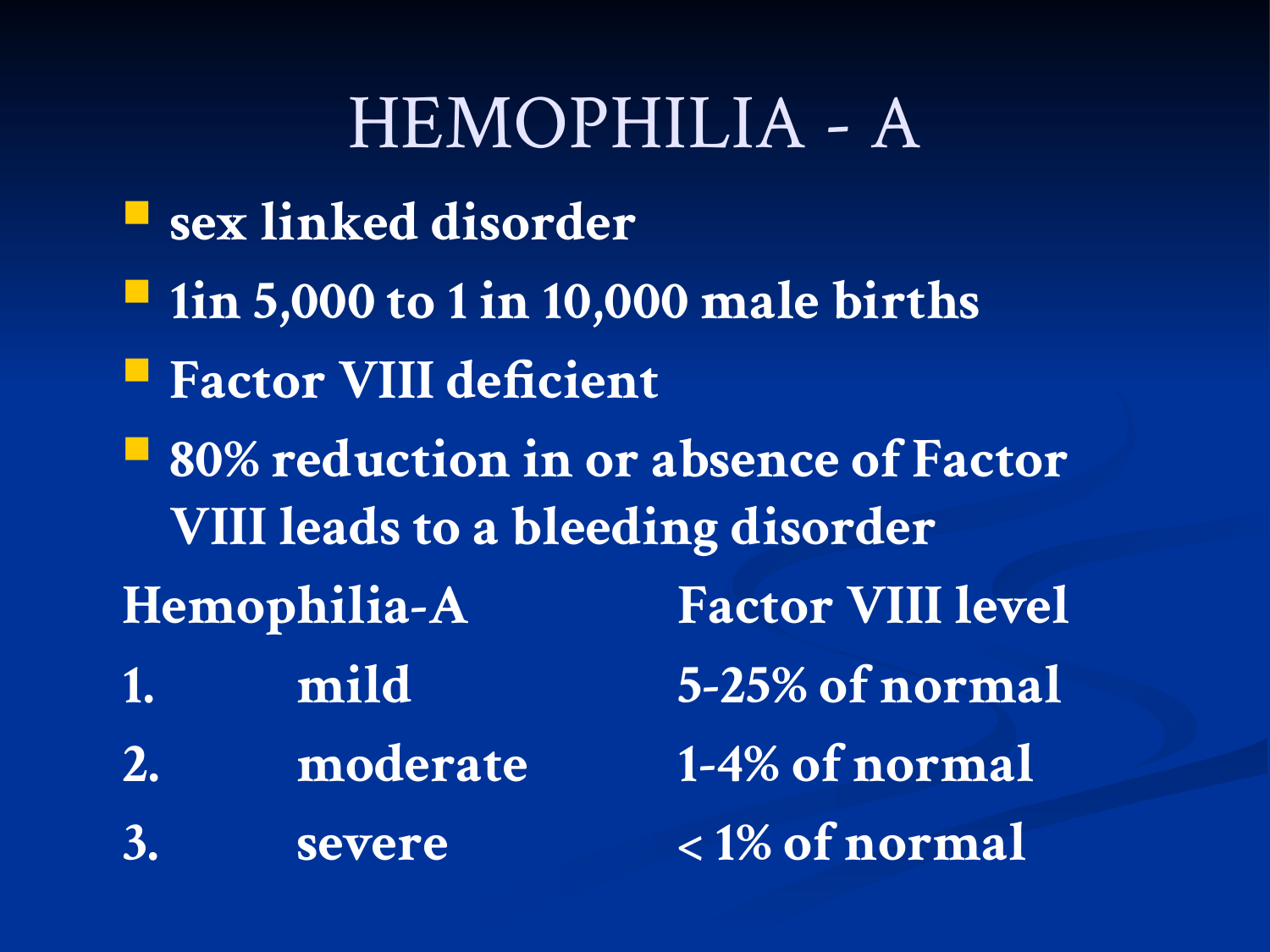

# HEMOPHILIA - A
sex linked disorder
1in 5,000 to 1 in 10,000 male births
Factor VIII deficient
80% reduction in or absence of Factor VIII leads to a bleeding disorder
Hemophilia-A		Factor VIII level
1.		mild			5-25% of normal
2.		moderate		1-4% of normal
3.		severe		< 1% of normal